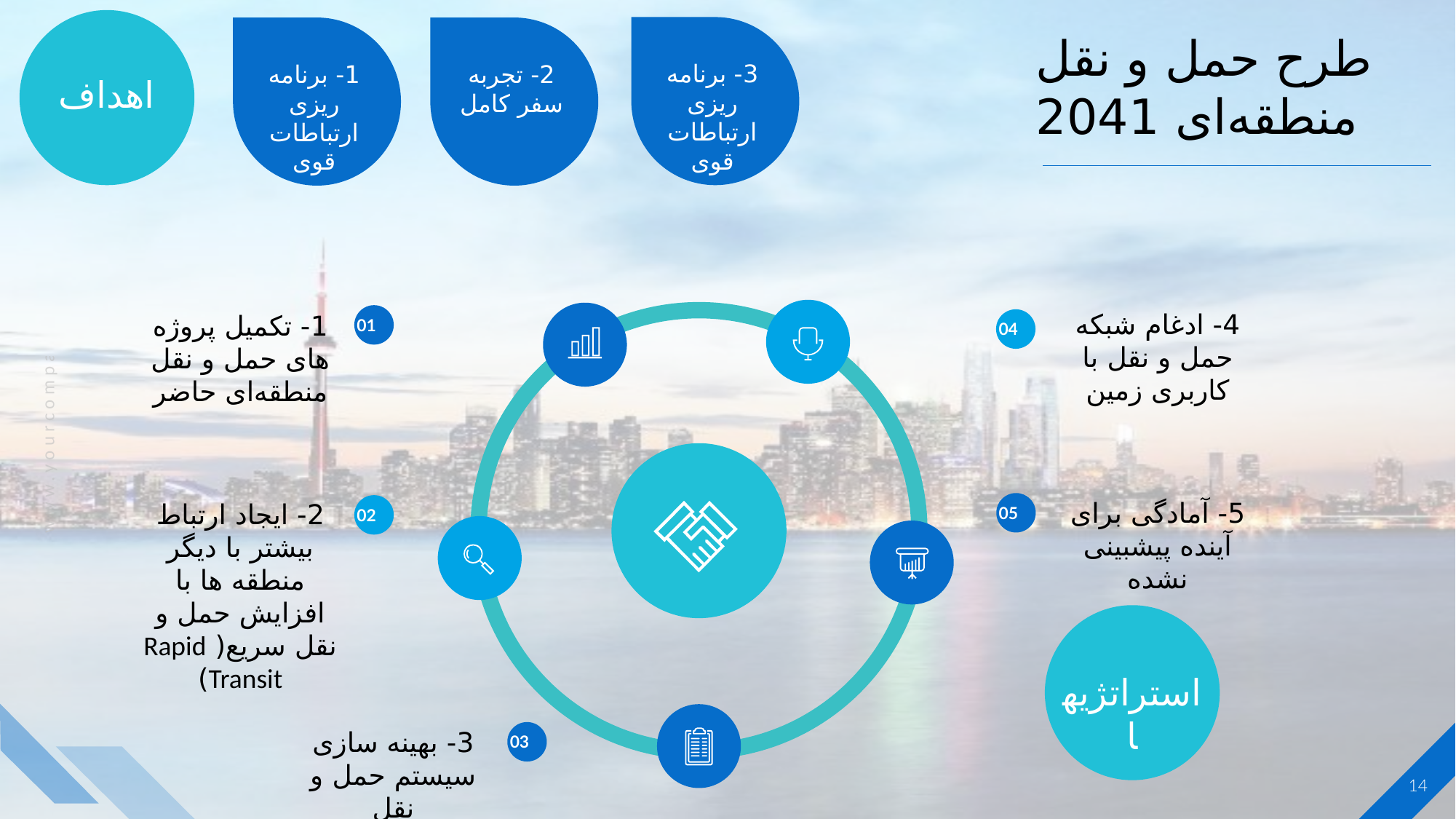

طرح حمل و نقل منطقه‌ای 2041
3- برنامه ریزی ارتباطات قوی
1- برنامه ریزی ارتباطات قوی
2- تجربه سفر کامل
اهداف

4- ادغام شبکه حمل و نقل با کاربری زمین

04

1- تکمیل پروژه های حمل و نقل منطقه‌ای حاضر

01

5- آمادگی برای آینده پیشبینی نشده

05
2- ایجاد ارتباط بیشتر با دیگر منطقه ها با افزایش حمل و نقل سریع( Rapid Transit)

02

استراتژیها

3- بهینه سازی سیستم حمل و نقل

03